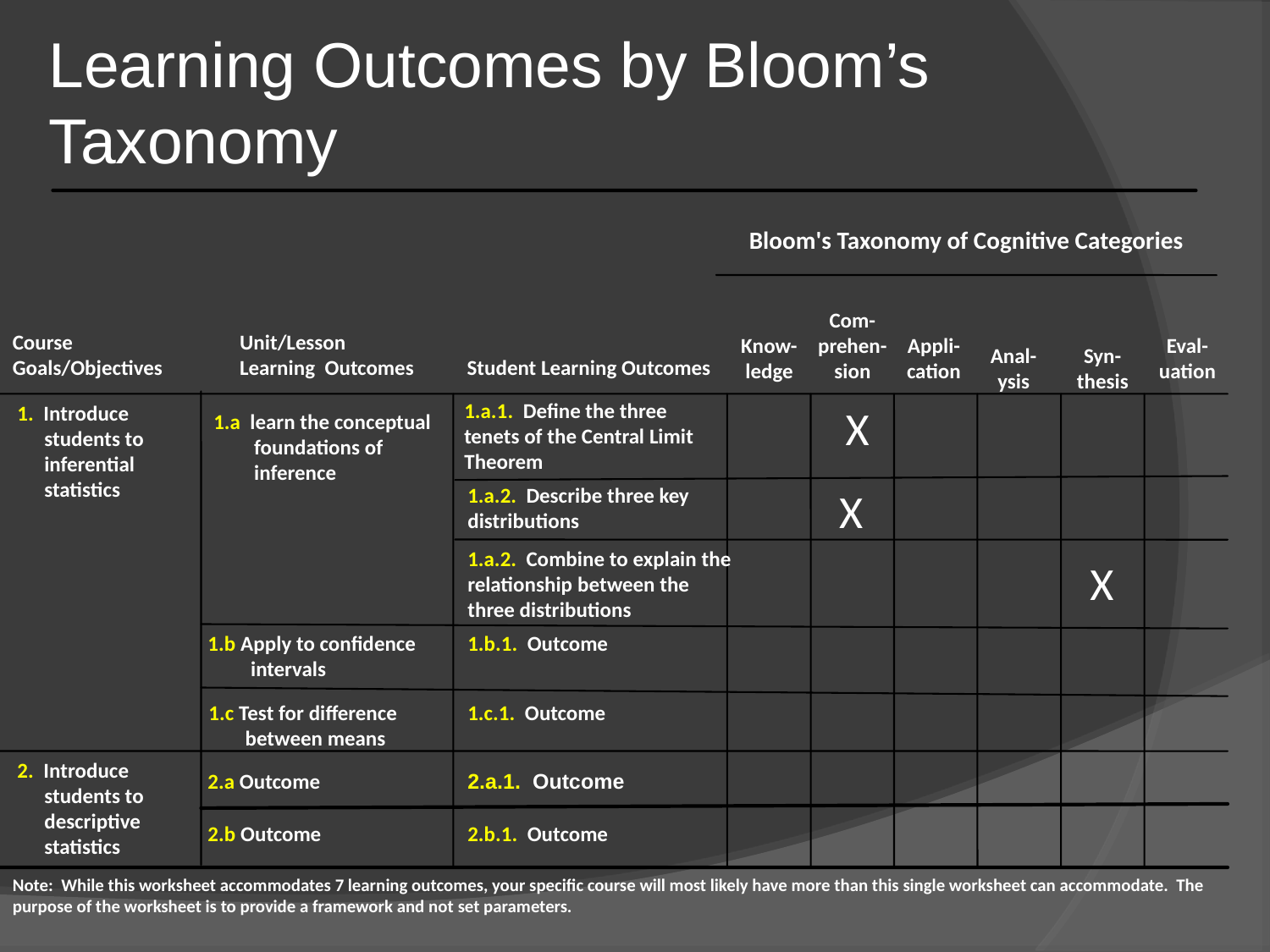

# Learning Outcomes by Bloom’s Taxonomy

Bloom's Taxonomy of Cognitive Categories
Course Goals/Objectives
Unit/Lesson
Learning  Outcomes
Student Learning Outcomes

Know-ledge

Com-prehen-sion
Appli-cation
Eval-uation
Anal-ysis
Syn-thesis

1.a.1.  Define the three tenets of the Central Limit Theorem

 1.  Introduce students to inferential statistics

 X

1.a  learn the conceptual foundations of inference

1.a.2.  Describe three key distributions

 X

1.a.2.  Combine to explain the relationship between the three distributions
 X

 1.b Apply to confidence intervals

1.b.1.  Outcome

 1.c Test for difference  between means
1.c.1.  Outcome

 2.  Introduce students to descriptive statistics

 2.a Outcome
2.a.1.  Outcome

 2.b Outcome
2.b.1.  Outcome

Note:  While this worksheet accommodates 7 learning outcomes, your specific course will most likely have more than this single worksheet can accommodate.  The purpose of the worksheet is to provide a framework and not set parameters.